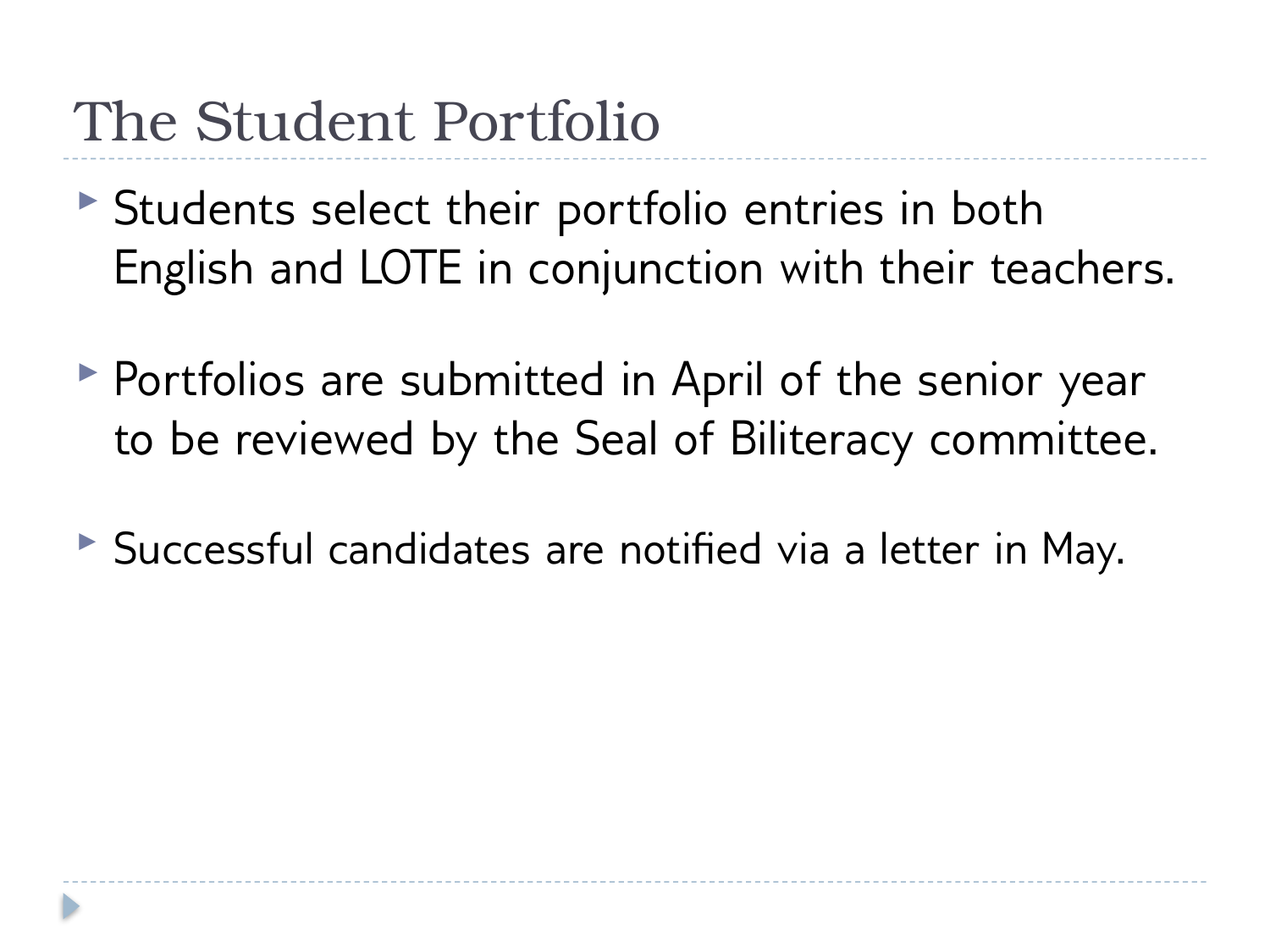

# The Student Portfolio
Students select their portfolio entries in both English and LOTE in conjunction with their teachers.
Portfolios are submitted in April of the senior year to be reviewed by the Seal of Biliteracy committee.
Successful candidates are notified via a letter in May.